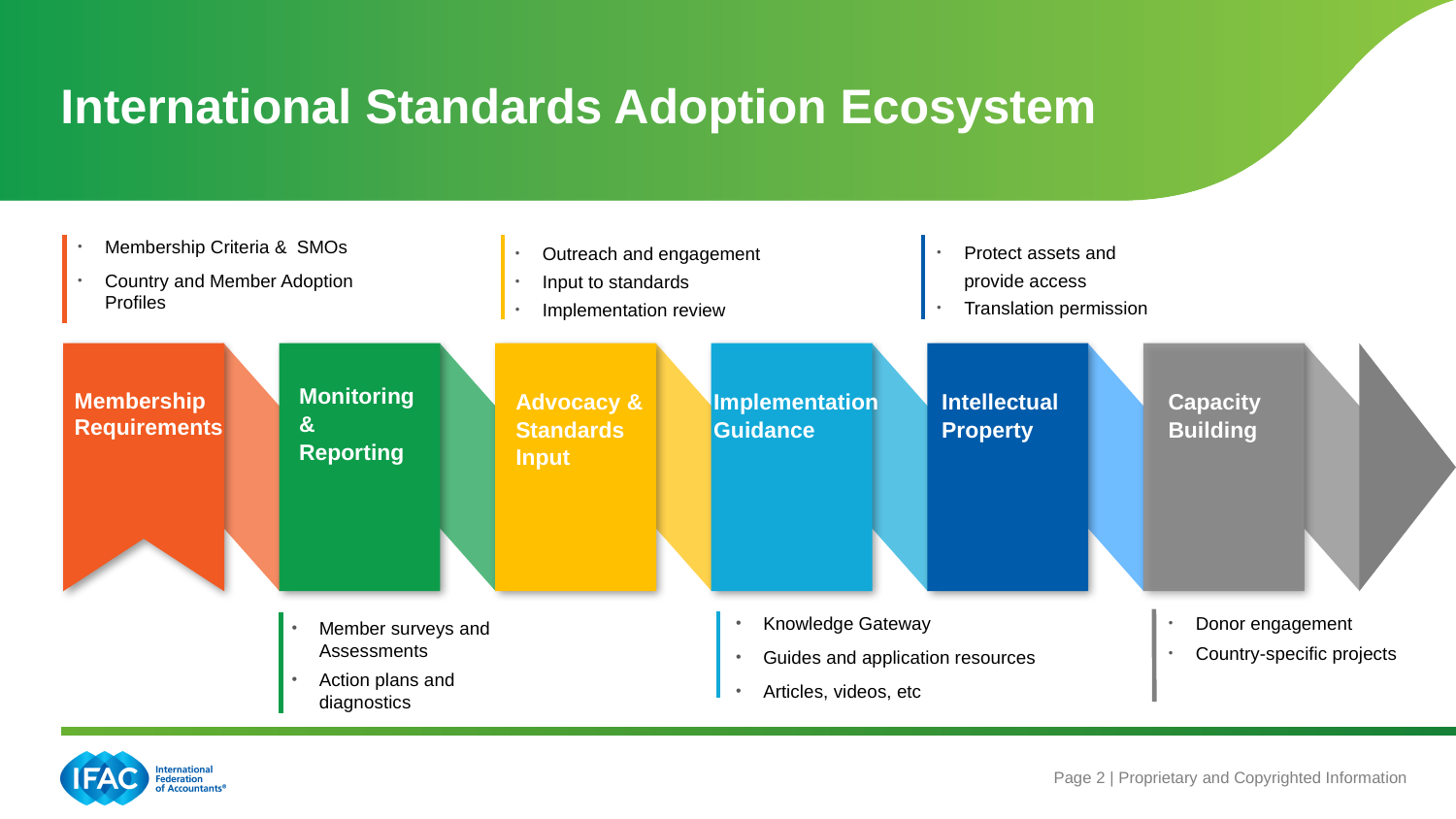

# International Standards Adoption Ecosystem
Protect assets and provide access
Translation permission
Membership Criteria &  SMOs
Country and Member Adoption Profiles
Outreach and engagement
Input to standards
Implementation review

Monitoring& Reporting
Membership Requirements
Advocacy & Standards Input
Implementation Guidance
Capacity Building
Intellectual Property
Knowledge Gateway
Guides and application resources
Articles, videos, etc
Donor engagement
Country-specific projects
Member surveys and Assessments
Action plans and diagnostics